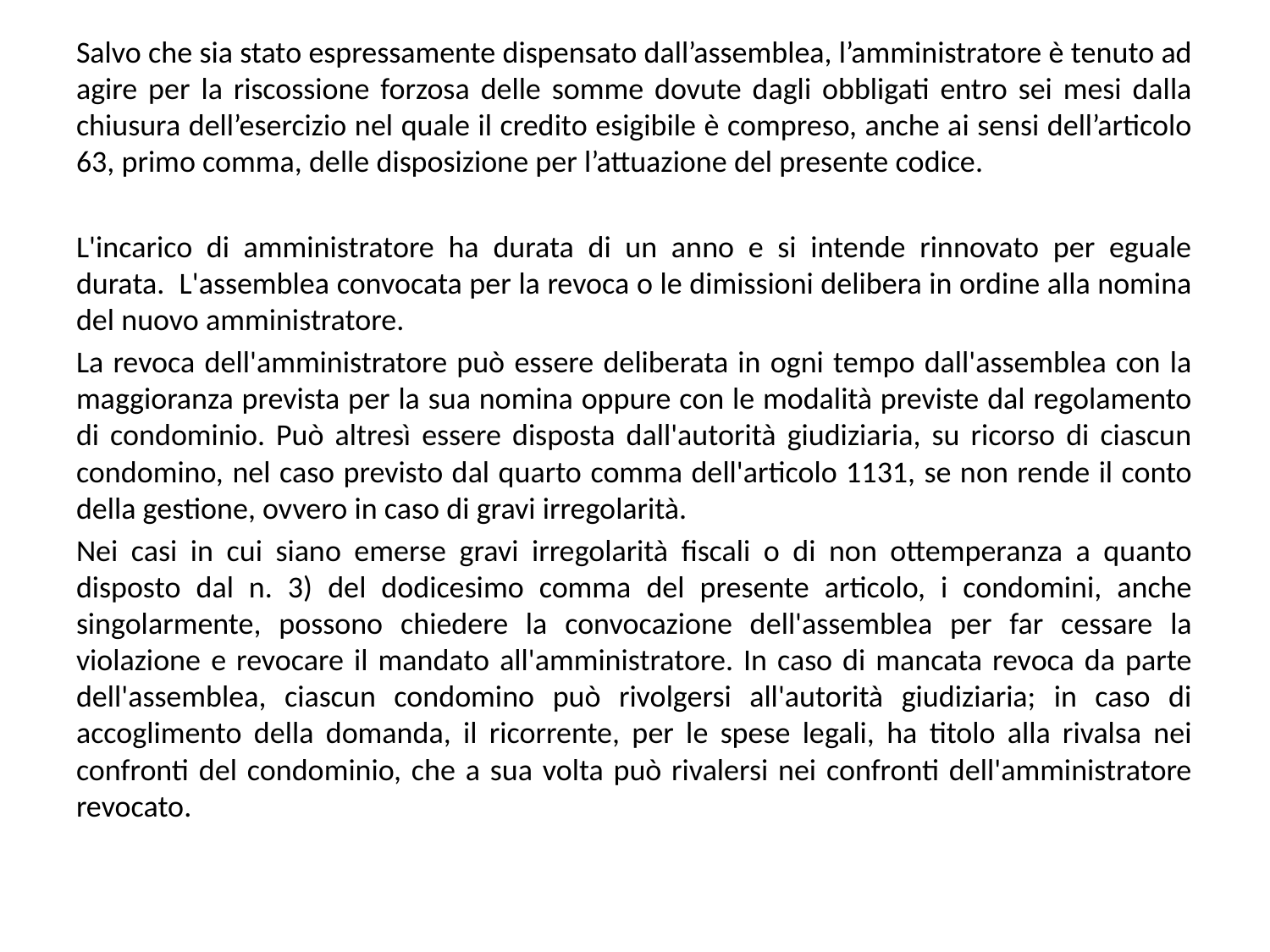

Salvo che sia stato espressamente dispensato dall’assemblea, l’amministratore è tenuto ad agire per la riscossione forzosa delle somme dovute dagli obbligati entro sei mesi dalla chiusura dell’esercizio nel quale il credito esigibile è compreso, anche ai sensi dell’articolo 63, primo comma, delle disposizione per l’attuazione del presente codice.

L'incarico di amministratore ha durata di un anno e si intende rinnovato per eguale durata.  L'assemblea convocata per la revoca o le dimissioni delibera in ordine alla nomina del nuovo amministratore.
La revoca dell'amministratore può essere deliberata in ogni tempo dall'assemblea con la maggioranza prevista per la sua nomina oppure con le modalità previste dal regolamento di condominio. Può altresì essere disposta dall'autorità giudiziaria, su ricorso di ciascun condomino, nel caso previsto dal quarto comma dell'articolo 1131, se non rende il conto della gestione, ovvero in caso di gravi irregolarità.
Nei casi in cui siano emerse gravi irregolarità fiscali o di non ottemperanza a quanto disposto dal n. 3) del dodicesimo comma del presente articolo, i condomini, anche singolarmente, possono chiedere la convocazione dell'assemblea per far cessare la violazione e revocare il mandato all'amministratore. In caso di mancata revoca da parte dell'assemblea, ciascun condomino può rivolgersi all'autorità giudiziaria; in caso di accoglimento della domanda, il ricorrente, per le spese legali, ha titolo alla rivalsa nei confronti del condominio, che a sua volta può rivalersi nei confronti dell'amministratore revocato.